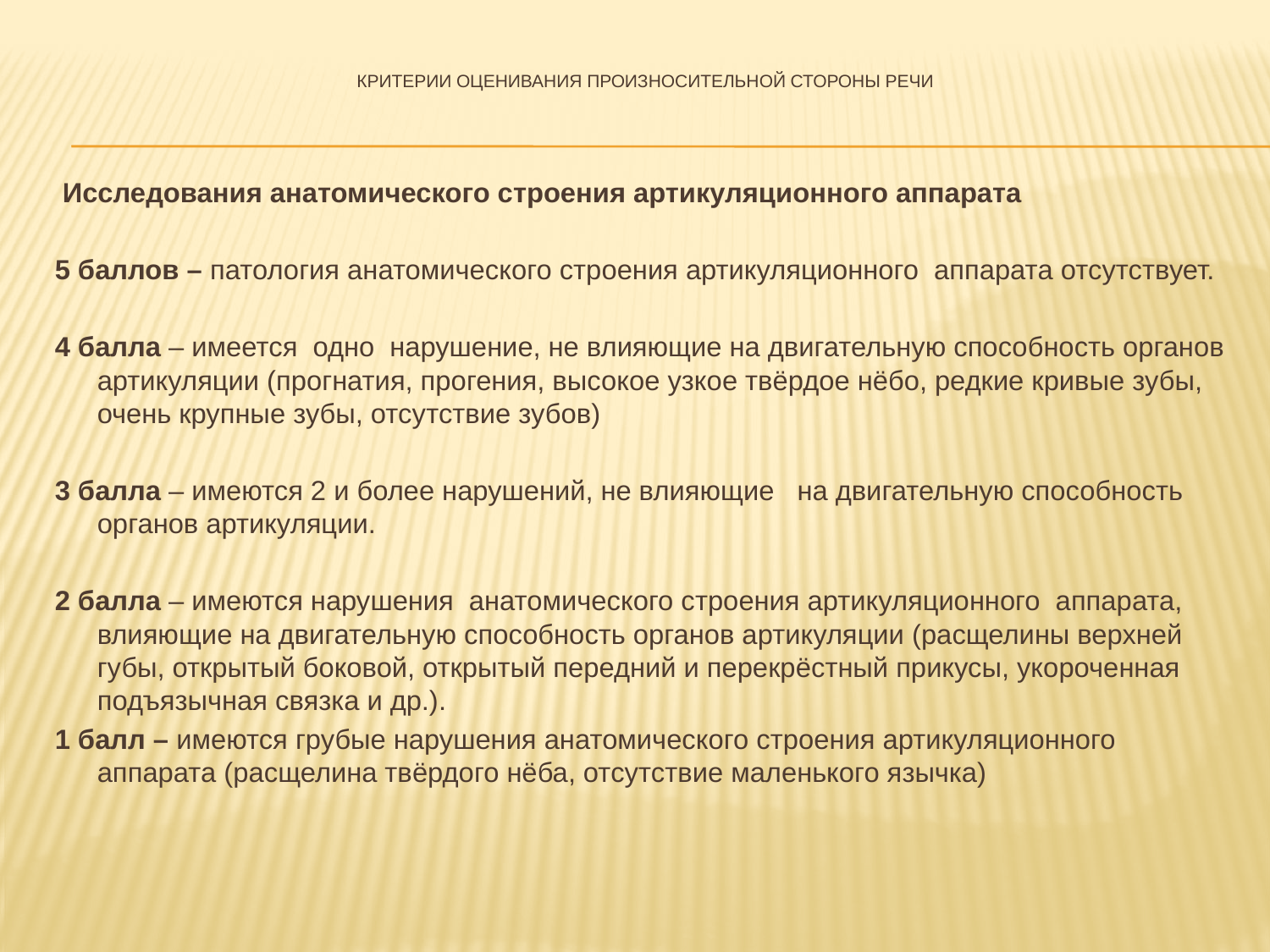

# Критерии оценивания произносительной стороны речи
 Исследования анатомического строения артикуляционного аппарата

5 баллов – патология анатомического строения артикуляционного  аппарата отсутствует.

4 балла – имеется  одно  нарушение, не влияющие на двигательную способность органов артикуляции (прогнатия, прогения, высокое узкое твёрдое нёбо, редкие кривые зубы, очень крупные зубы, отсутствие зубов)

3 балла – имеются 2 и более нарушений, не влияющие   на двигательную способность органов артикуляции.

2 балла – имеются нарушения  анатомического строения артикуляционного  аппарата, влияющие на двигательную способность органов артикуляции (расщелины верхней губы, открытый боковой, открытый передний и перекрёстный прикусы, укороченная подъязычная связка и др.).
1 балл – имеются грубые нарушения анатомического строения артикуляционного аппарата (расщелина твёрдого нёба, отсутствие маленького язычка)